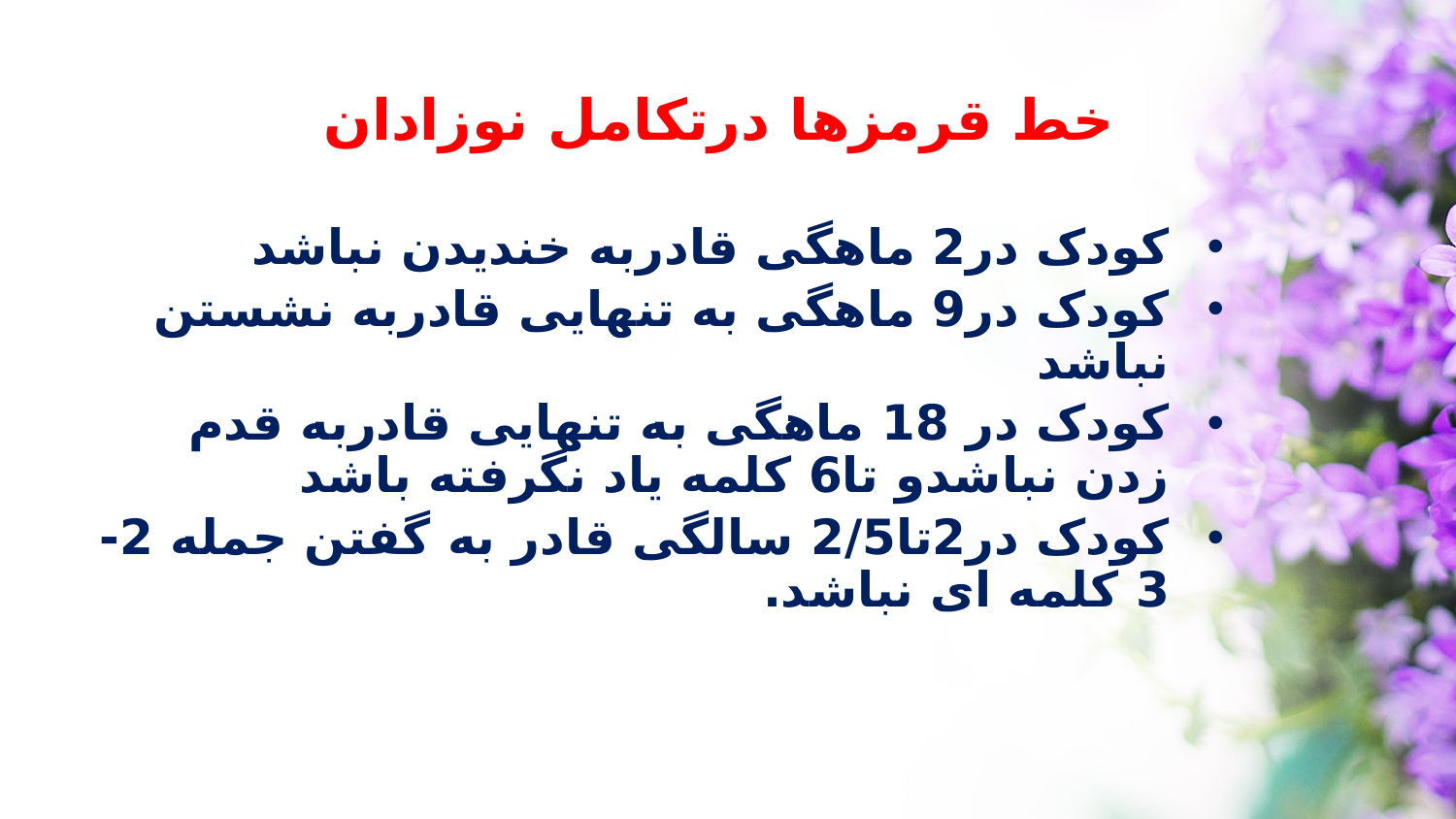

خط قرمزها درتکامل نوزادان
کودک در2 ماهگی قادربه خندیدن نباشد
کودک در9 ماهگی به تنهایی قادربه نشستن نباشد
کودک در 18 ماهگی به تنهایی قادربه قدم زدن نباشدو تا6 کلمه یاد نگرفته باشد
کودک در2تا2/5 سالگی قادر به گفتن جمله 2-3 کلمه ای نباشد.